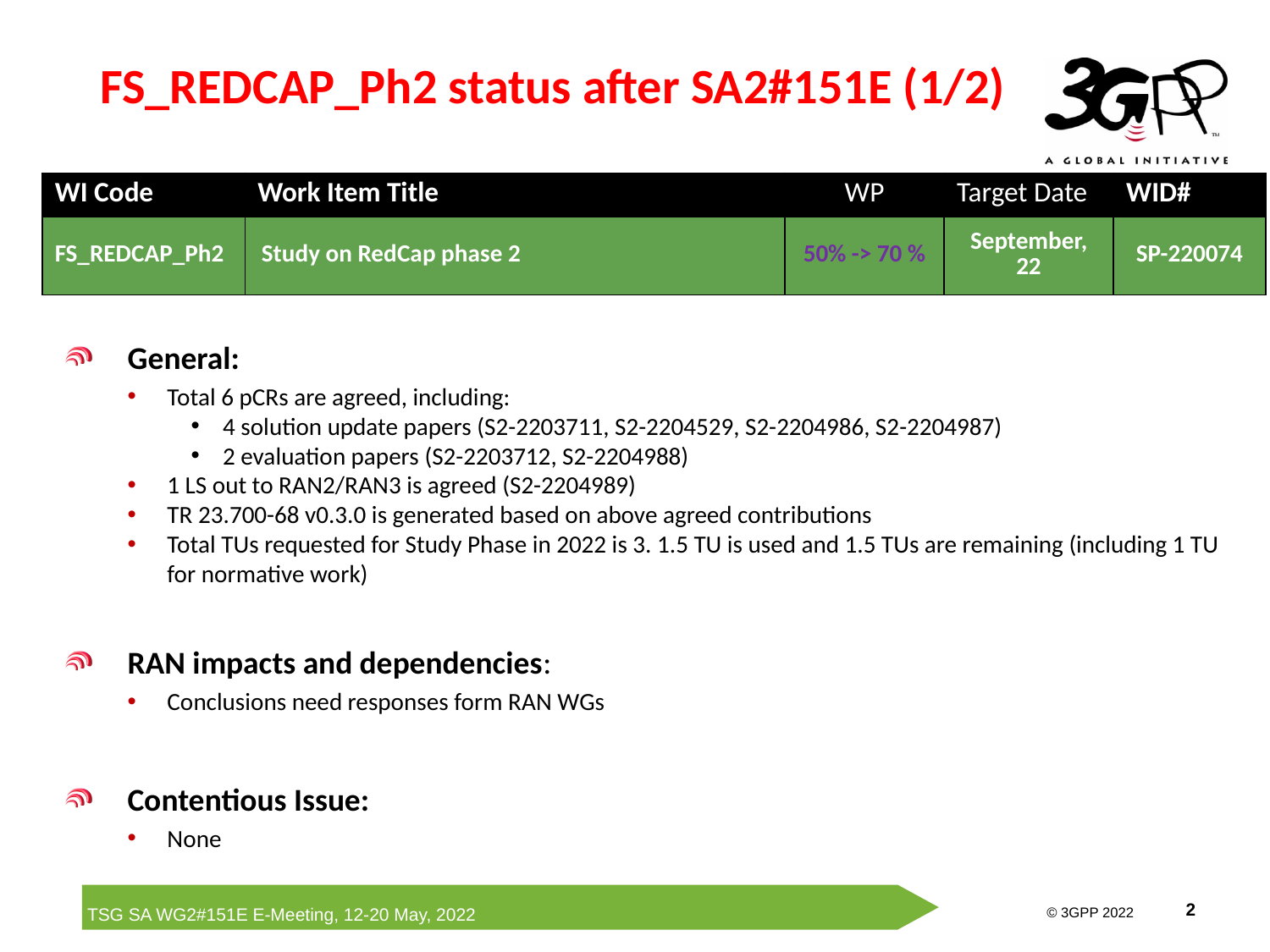

# FS_REDCAP_Ph2 status after SA2#151E (1/2)
| WI Code | Work Item Title | WP | Target Date | WID# |
| --- | --- | --- | --- | --- |
| FS\_REDCAP\_Ph2 | Study on RedCap phase 2 | 50% -> 70 % | September, 22 | SP-220074 |
General:
Total 6 pCRs are agreed, including:
4 solution update papers (S2-2203711, S2-2204529, S2-2204986, S2-2204987)
2 evaluation papers (S2-2203712, S2-2204988)
1 LS out to RAN2/RAN3 is agreed (S2-2204989)
TR 23.700-68 v0.3.0 is generated based on above agreed contributions
Total TUs requested for Study Phase in 2022 is 3. 1.5 TU is used and 1.5 TUs are remaining (including 1 TU for normative work)

RAN impacts and dependencies:
Conclusions need responses form RAN WGs

Contentious Issue:
None